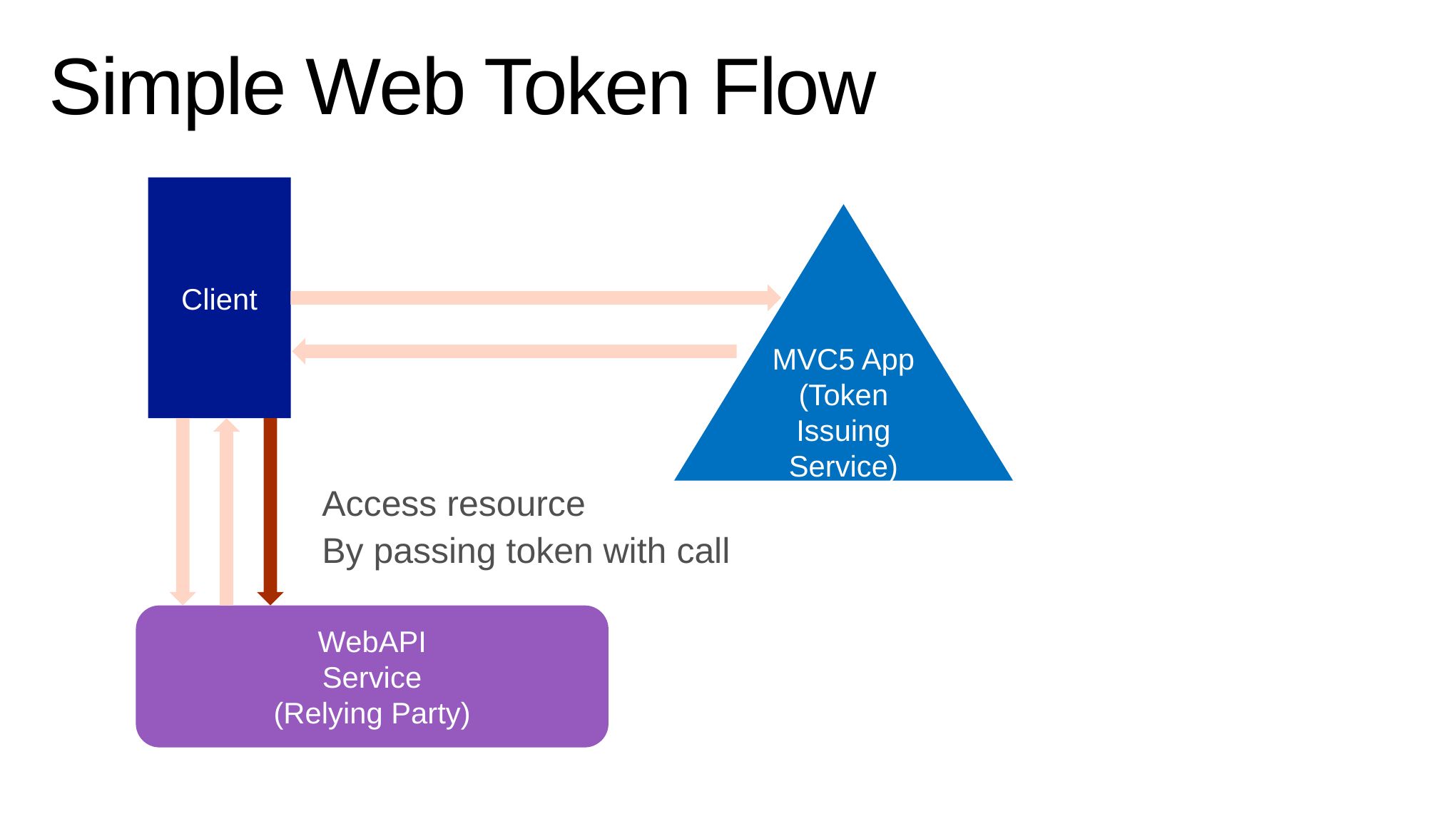

# Simple Web Token Flow
Client
MVC5 App
(Token Issuing
Service)

Access resource
By passing token with call
WebAPI
Service
(Relying Party)